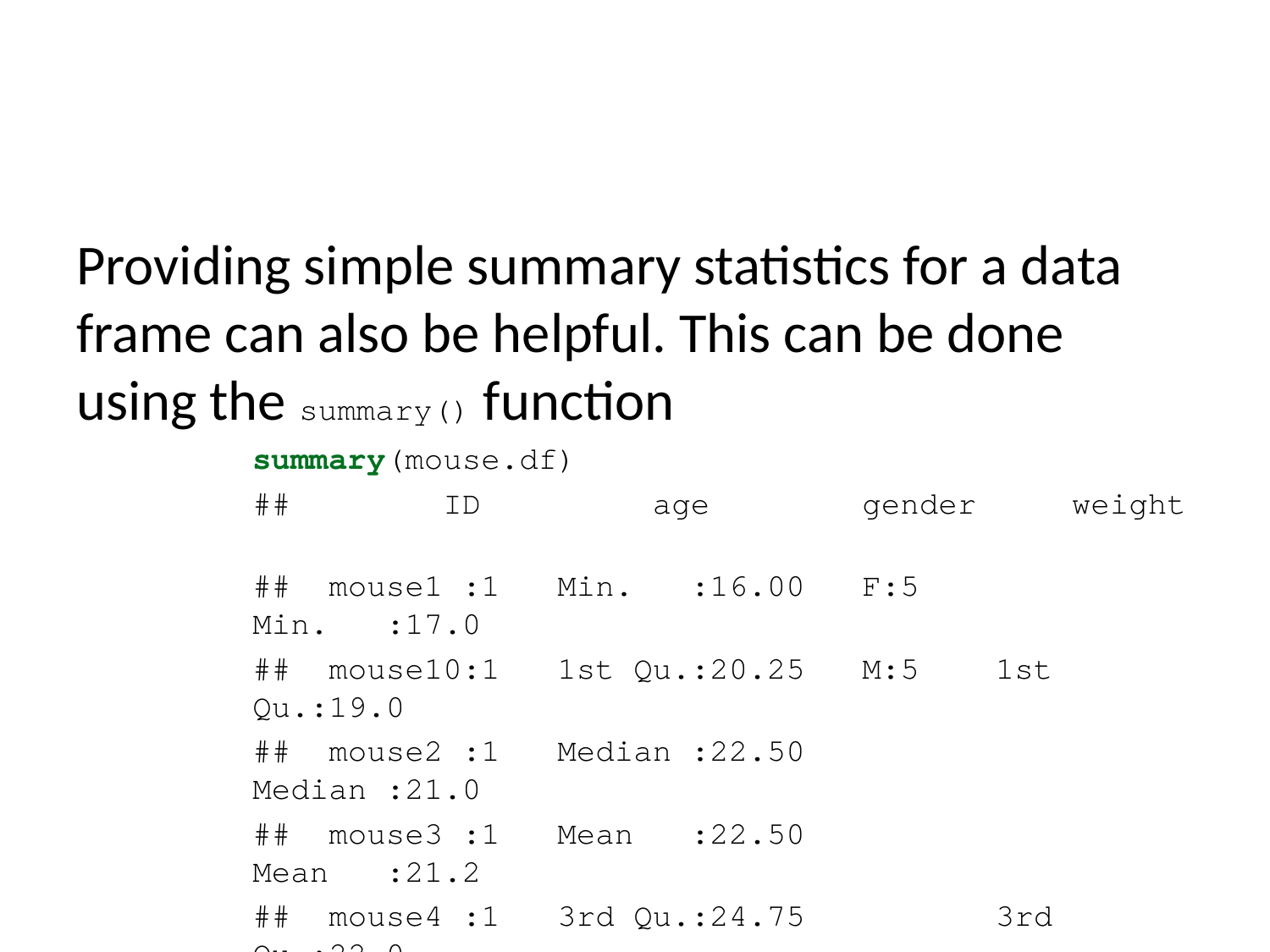

Providing simple summary statistics for a data frame can also be helpful. This can be done using the summary() function
summary(mouse.df)
##        ID         age        gender     weight
##  mouse1 :1   Min.   :16.00   F:5    Min.   :17.0
##  mouse10:1   1st Qu.:20.25   M:5    1st Qu.:19.0
##  mouse2 :1   Median :22.50          Median :21.0
##  mouse3 :1   Mean   :22.50          Mean   :21.2
##  mouse4 :1   3rd Qu.:24.75          3rd Qu.:22.0
##  mouse5 :1   Max.   :28.00          Max.   :27.0
##  (Other):4
This will provide quartiles and means for numeric data as well as counts for factors.